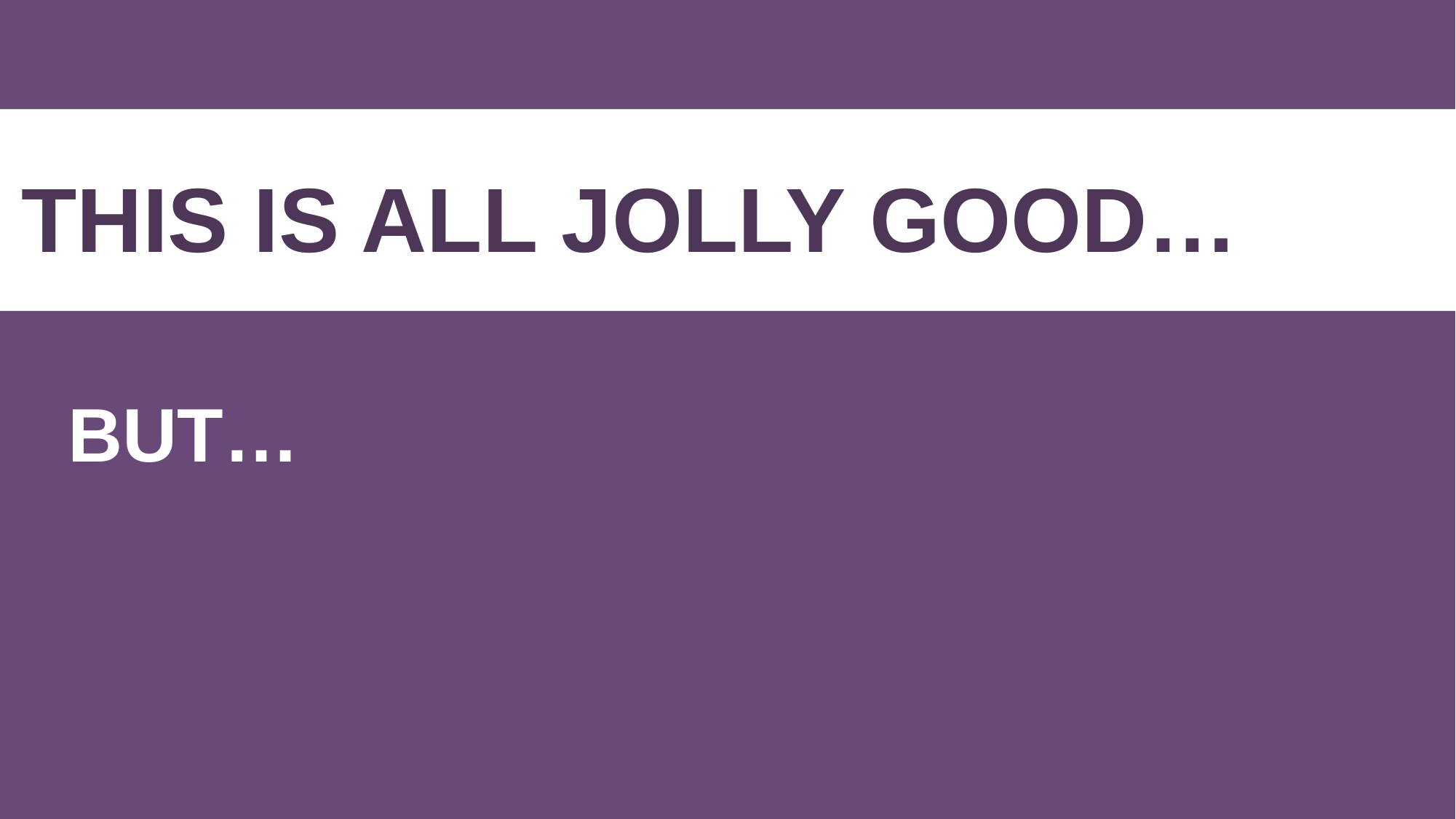

# THIS IS ALL JOLLY GOOD…
BUT…